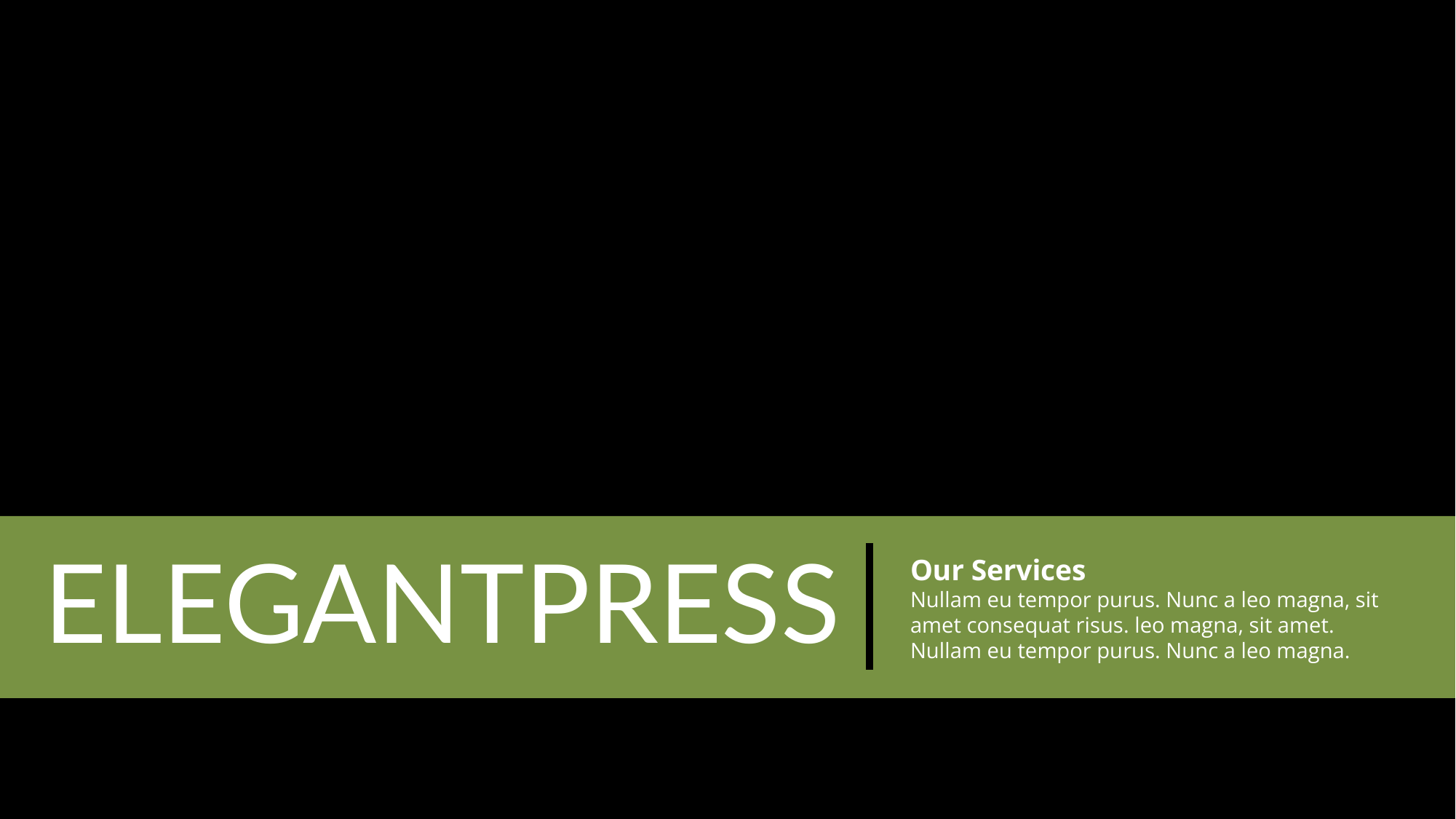

ELEGANTPRESS
Our Services
Nullam eu tempor purus. Nunc a leo magna, sit amet consequat risus. leo magna, sit amet. Nullam eu tempor purus. Nunc a leo magna.